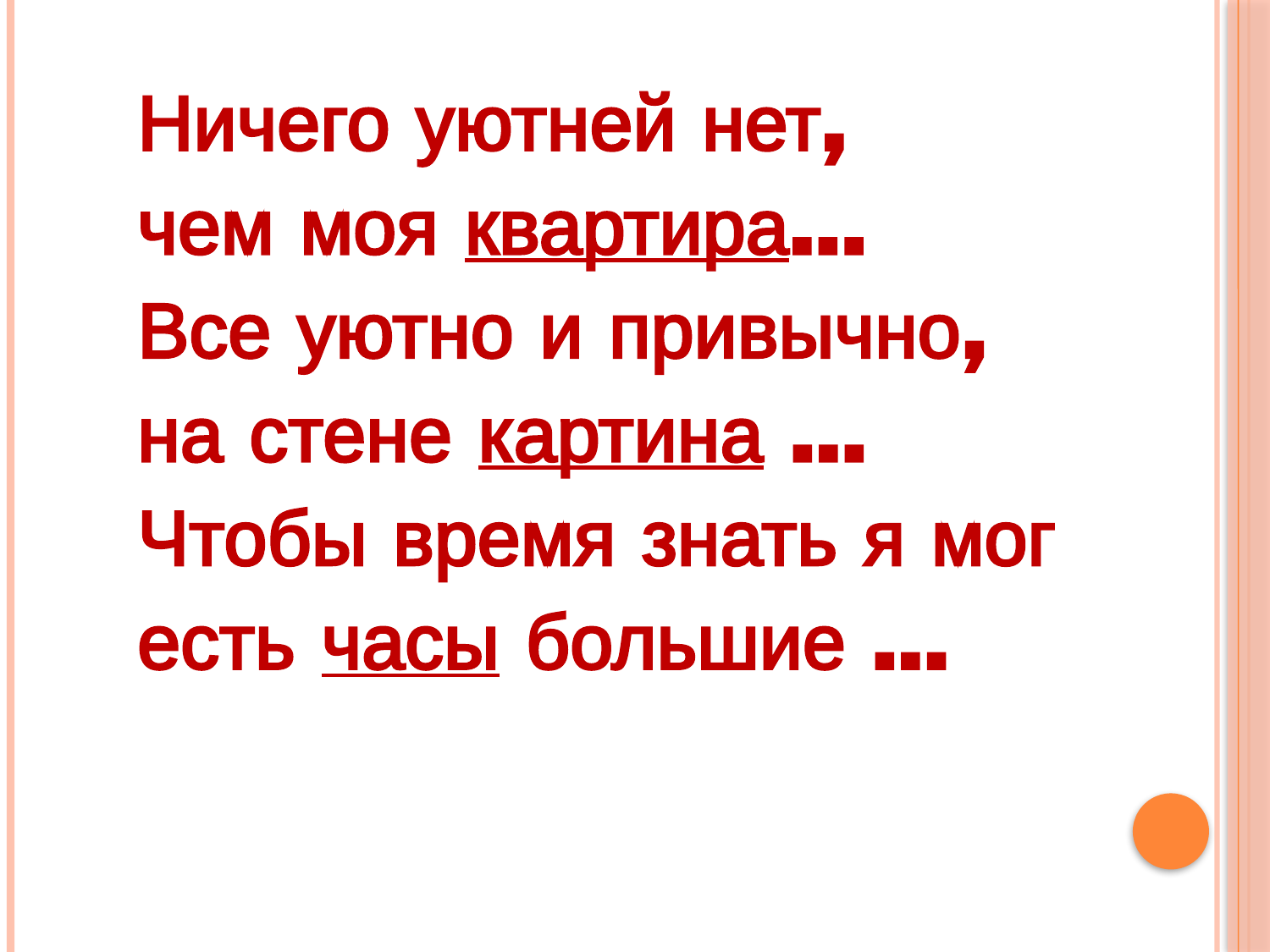

Ничего уютней нет,
чем моя квартира…
Все уютно и привычно,
на стене картина …
Чтобы время знать я мог
есть часы большие …